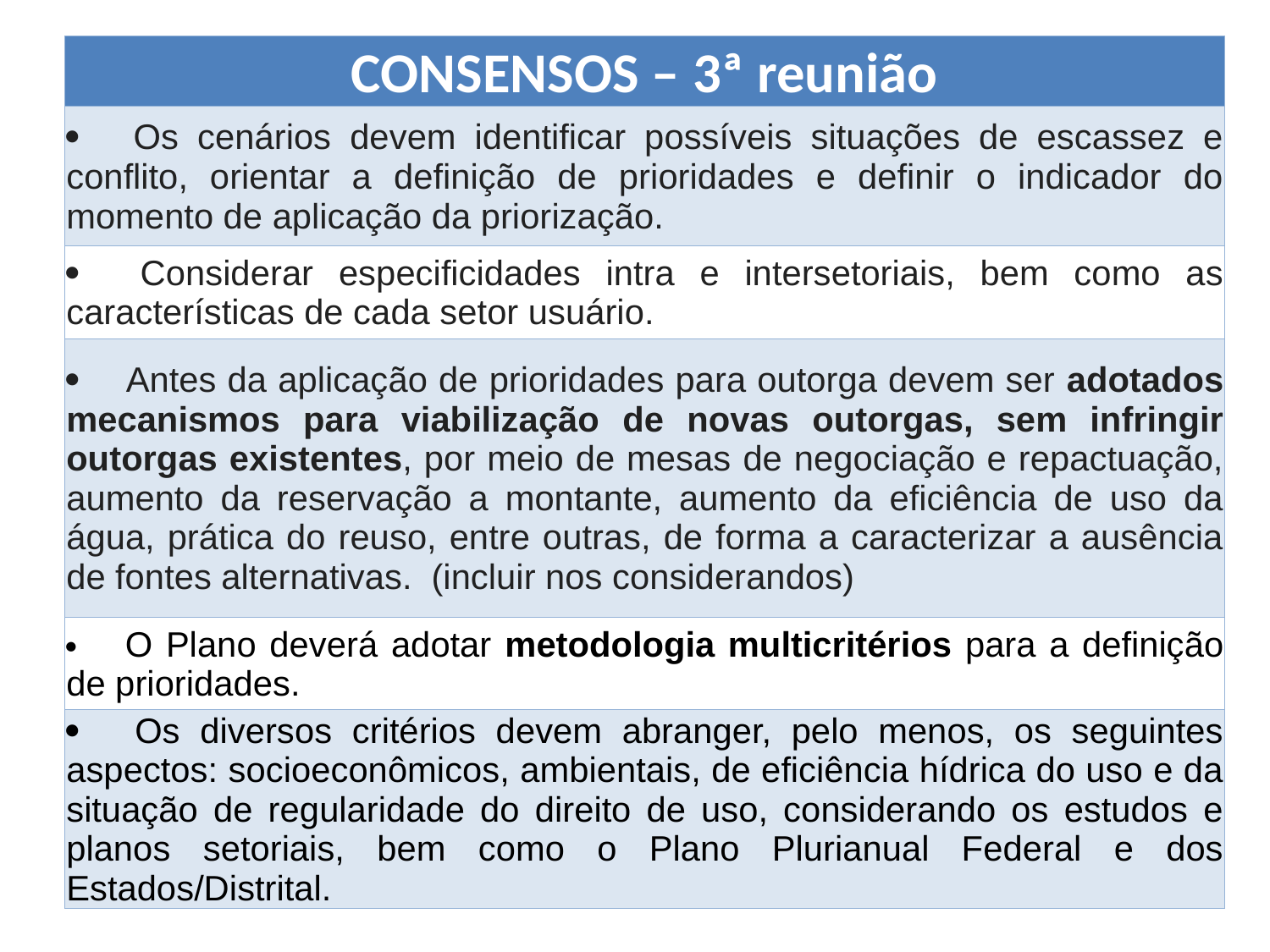

| CONSENSOS – 3ª reunião |
| --- |
| •         Os cenários devem identificar possíveis situações de escassez e conflito, orientar a definição de prioridades e definir o indicador do momento de aplicação da priorização. |
| •         Considerar especificidades intra e intersetoriais, bem como as características de cada setor usuário. |
| •         Antes da aplicação de prioridades para outorga devem ser adotados mecanismos para viabilização de novas outorgas, sem infringir outorgas existentes, por meio de mesas de negociação e repactuação, aumento da reservação a montante, aumento da eficiência de uso da água, prática do reuso, entre outras, de forma a caracterizar a ausência de fontes alternativas.  (incluir nos considerandos) |
| •         O Plano deverá adotar metodologia multicritérios para a definição de prioridades. |
| •         Os diversos critérios devem abranger, pelo menos, os seguintes aspectos: socioeconômicos, ambientais, de eficiência hídrica do uso e da situação de regularidade do direito de uso, considerando os estudos e planos setoriais, bem como o Plano Plurianual Federal e dos Estados/Distrital. |